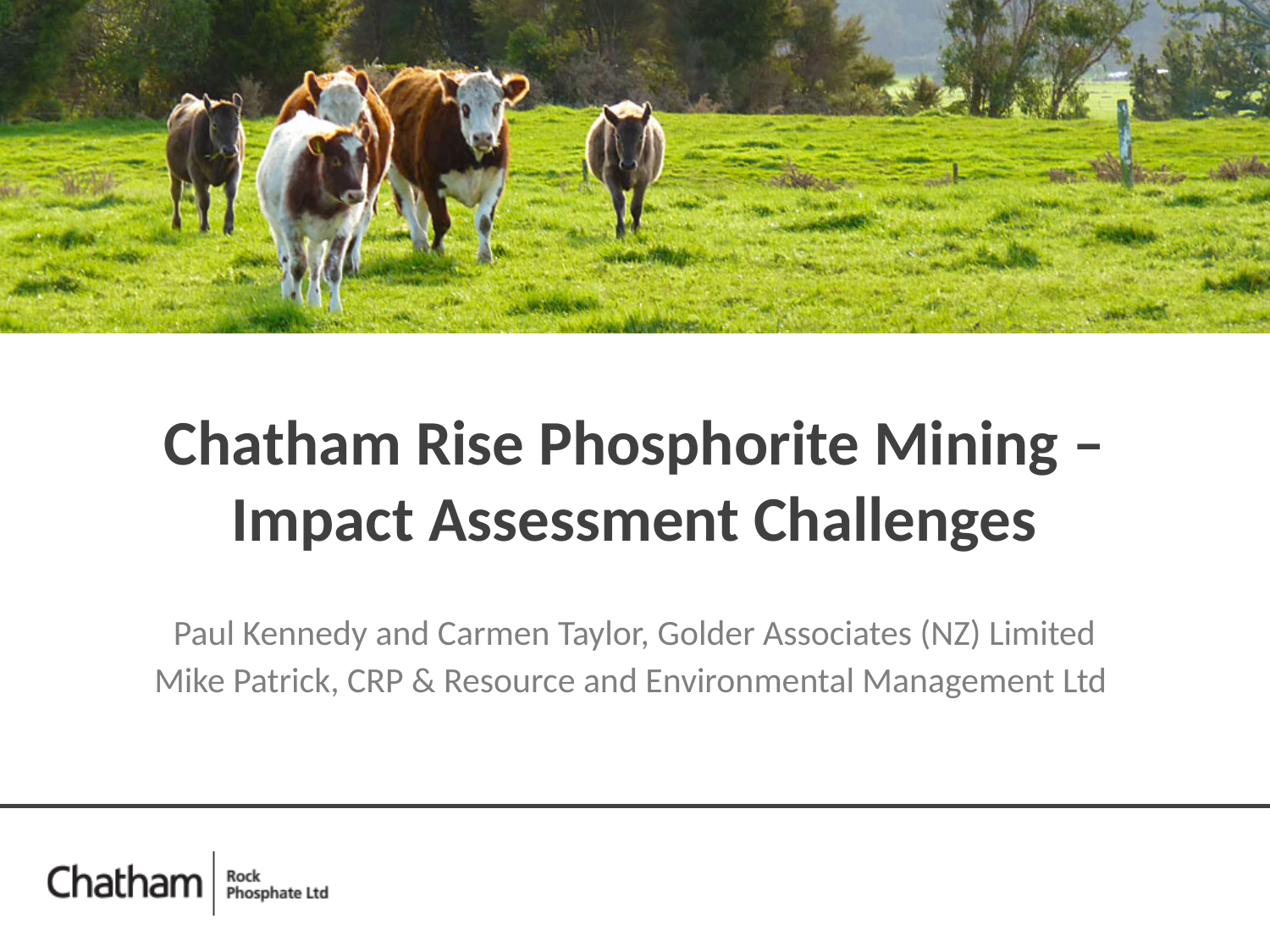

# Chatham Rise Phosphorite Mining – Impact Assessment Challenges

Paul Kennedy and Carmen Taylor, Golder Associates (NZ) Limited
Mike Patrick, CRP & Resource and Environmental Management Ltd